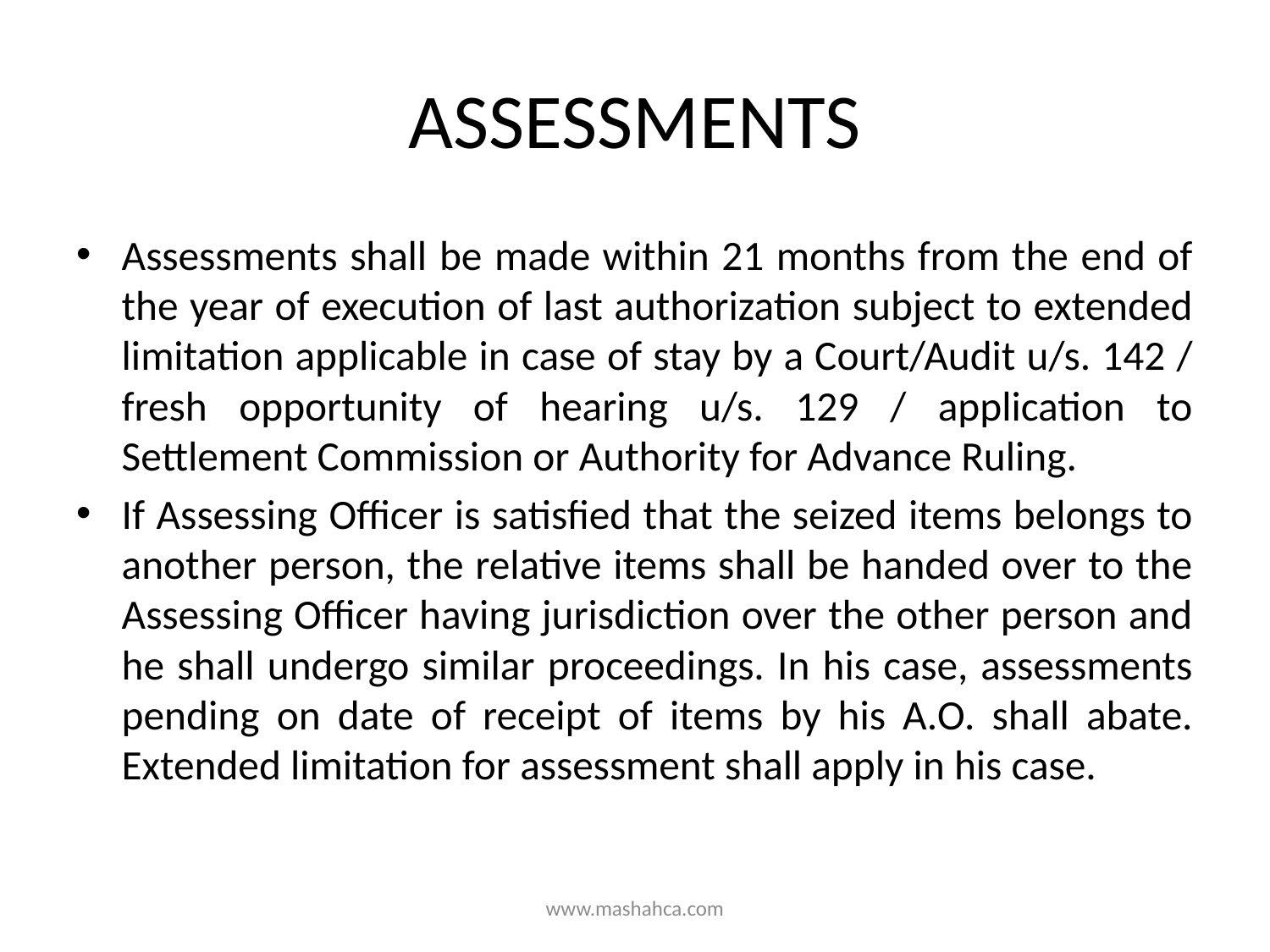

# ASSESSMENTS
Assessments shall be made within 21 months from the end of the year of execution of last authorization subject to extended limitation applicable in case of stay by a Court/Audit u/s. 142 / fresh opportunity of hearing u/s. 129 / application to Settlement Commission or Authority for Advance Ruling.
If Assessing Officer is satisfied that the seized items belongs to another person, the relative items shall be handed over to the Assessing Officer having jurisdiction over the other person and he shall undergo similar proceedings. In his case, assessments pending on date of receipt of items by his A.O. shall abate. Extended limitation for assessment shall apply in his case.
www.mashahca.com